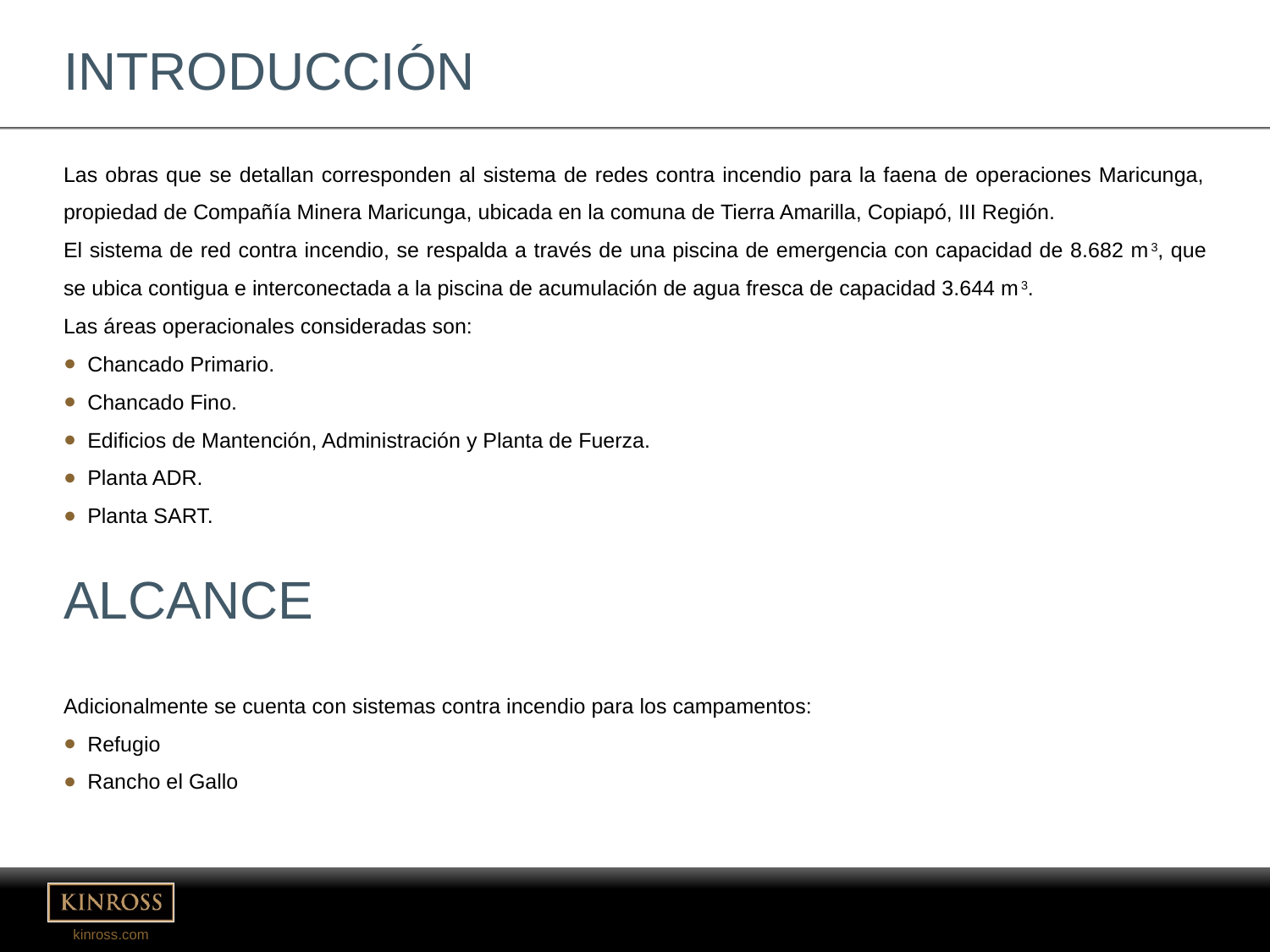

# Introducción
Las obras que se detallan corresponden al sistema de redes contra incendio para la faena de operaciones Maricunga, propiedad de Compañía Minera Maricunga, ubicada en la comuna de Tierra Amarilla, Copiapó, III Región.
El sistema de red contra incendio, se respalda a través de una piscina de emergencia con capacidad de 8.682 m3, que se ubica contigua e interconectada a la piscina de acumulación de agua fresca de capacidad 3.644 m3.
Las áreas operacionales consideradas son:
Chancado Primario.
Chancado Fino.
Edificios de Mantención, Administración y Planta de Fuerza.
Planta ADR.
Planta SART.

Adicionalmente se cuenta con sistemas contra incendio para los campamentos:
Refugio
Rancho el Gallo

Alcance